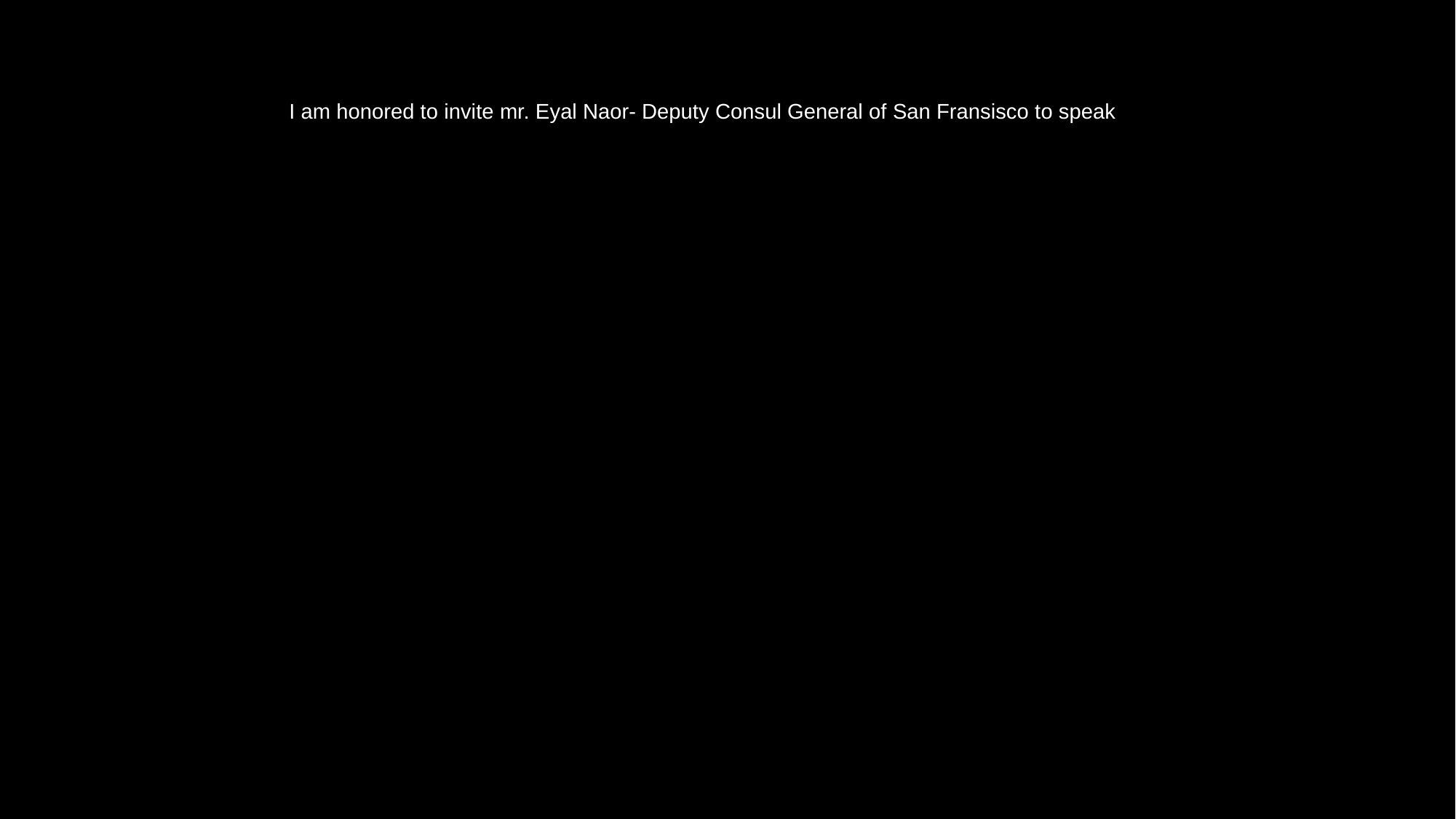

I am honored to invite mr. Eyal Naor- Deputy Consul General of San Fransisco to speak